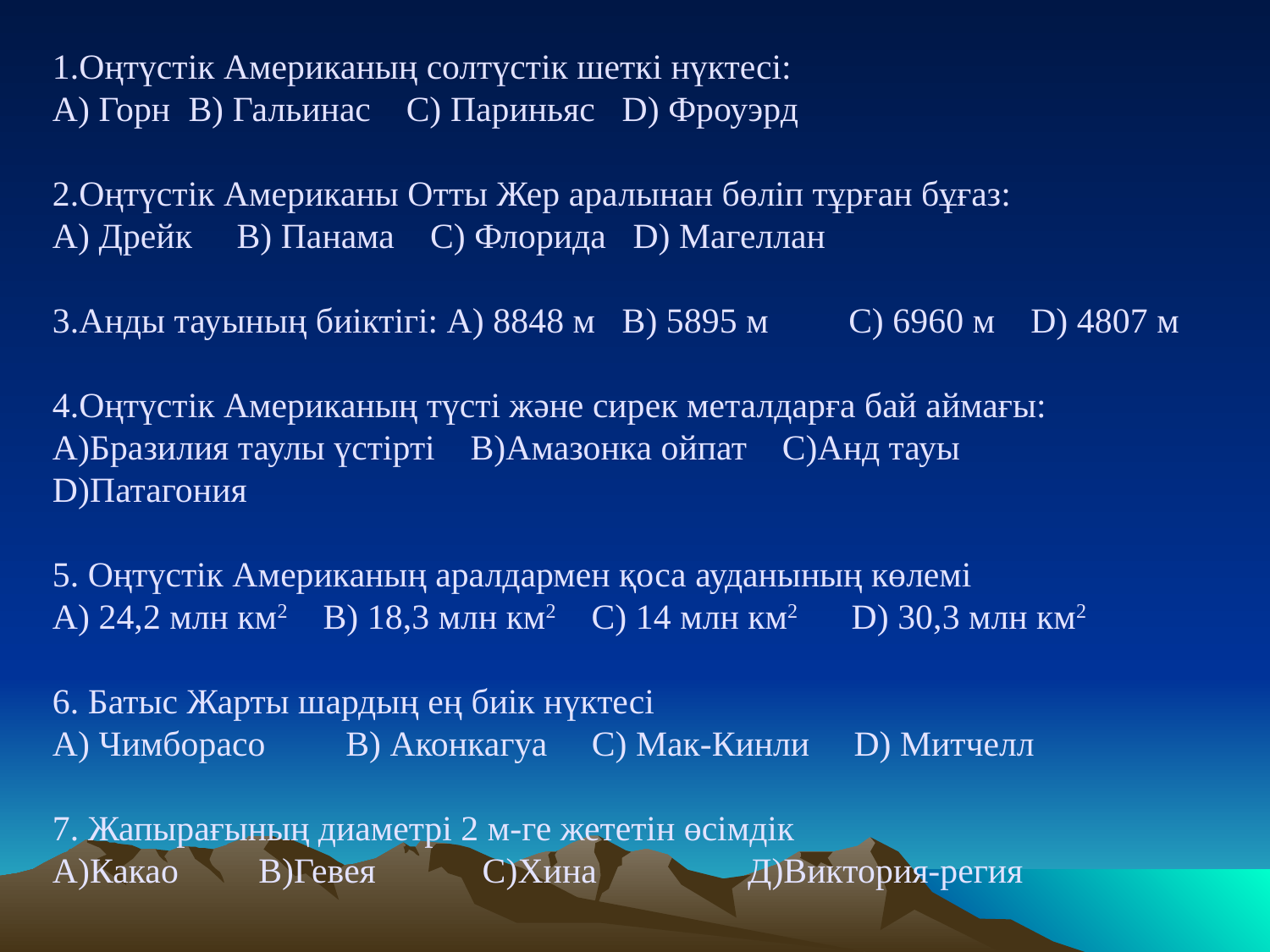

# 1.Оңтүстік Американың солтүстік шеткі нүктесі: A) Горн  B) Гальинас    C) Париньяс   D) Фроуэрд 2.Оңтүстік Американы Отты Жер аралынан бөліп тұрған бұғаз: A) Дрейк     B) Панама    C) Флорида   D) Магеллан 3.Анды тауының биіктігі: A) 8848 м   B) 5895 м         C) 6960 м    D) 4807 м 4.Оңтүстік Американың түсті және сирек металдарға бай аймағы: A)Бразилия таулы үстірті    B)Амазонка ойпат    C)Анд тауы     D)Патагония 5. Оңтүстік Американың аралдармен қоса ауданының көлемі А) 24,2 млн км2    В) 18,3 млн км2    С) 14 млн км2      D) 30,3 млн км2 6. Батыс Жарты шардың ең биік нүктесі А) Чимборасо         В) Аконкагуа     С) Мак-Кинли     D) Митчелл 7. Жапырағының диаметрі 2 м-ге жететін өсімдік А)Какао         В)Гевея            С)Хина                 Д)Виктория-регия